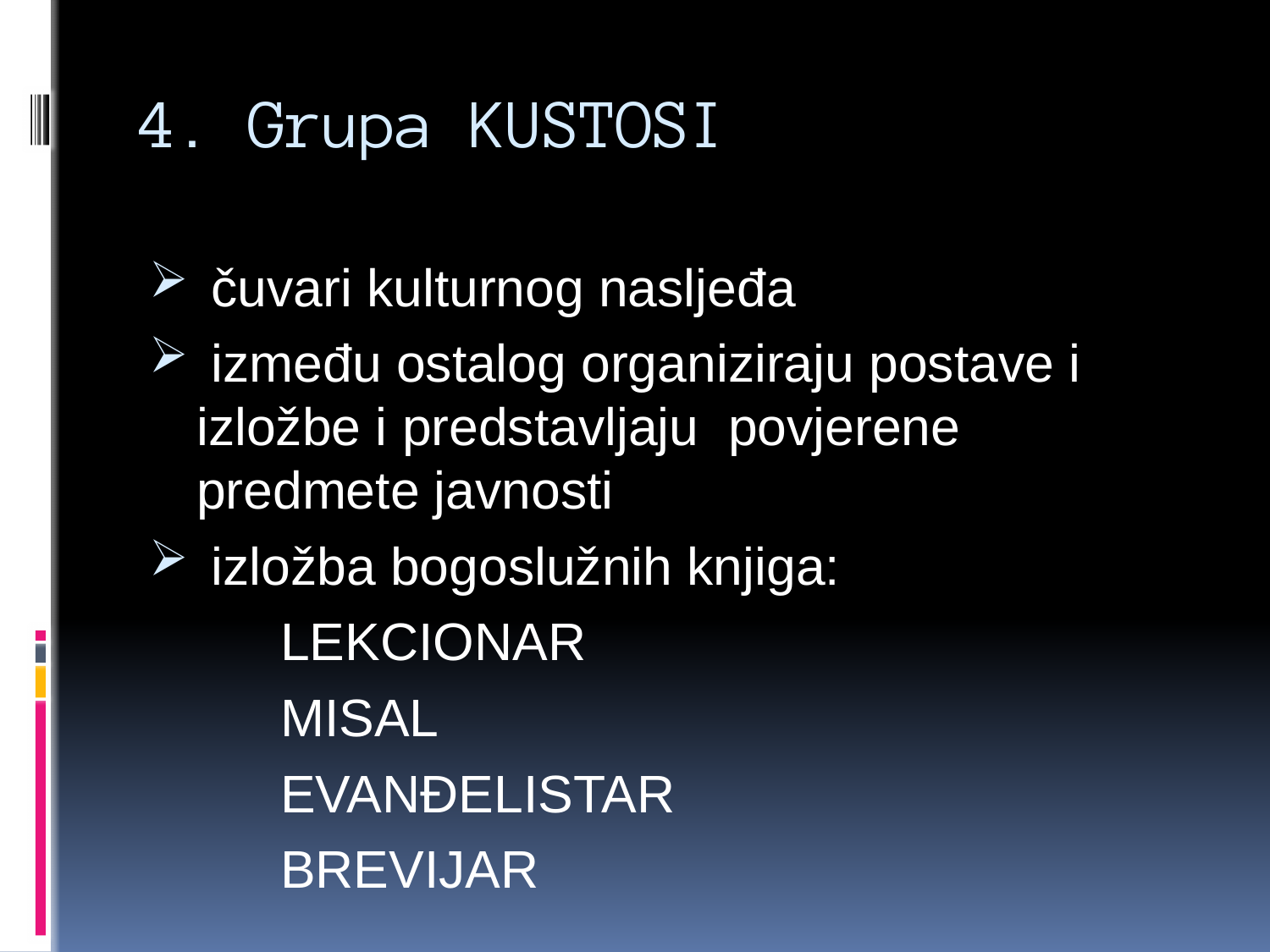

# 4. Grupa KUSTOSI
 čuvari kulturnog nasljeđa
 između ostalog organiziraju postave i izložbe i predstavljaju  povjerene predmete javnosti
 izložba bogoslužnih knjiga:
         LEKCIONAR
         MISAL
         EVANĐELISTAR
         BREVIJAR